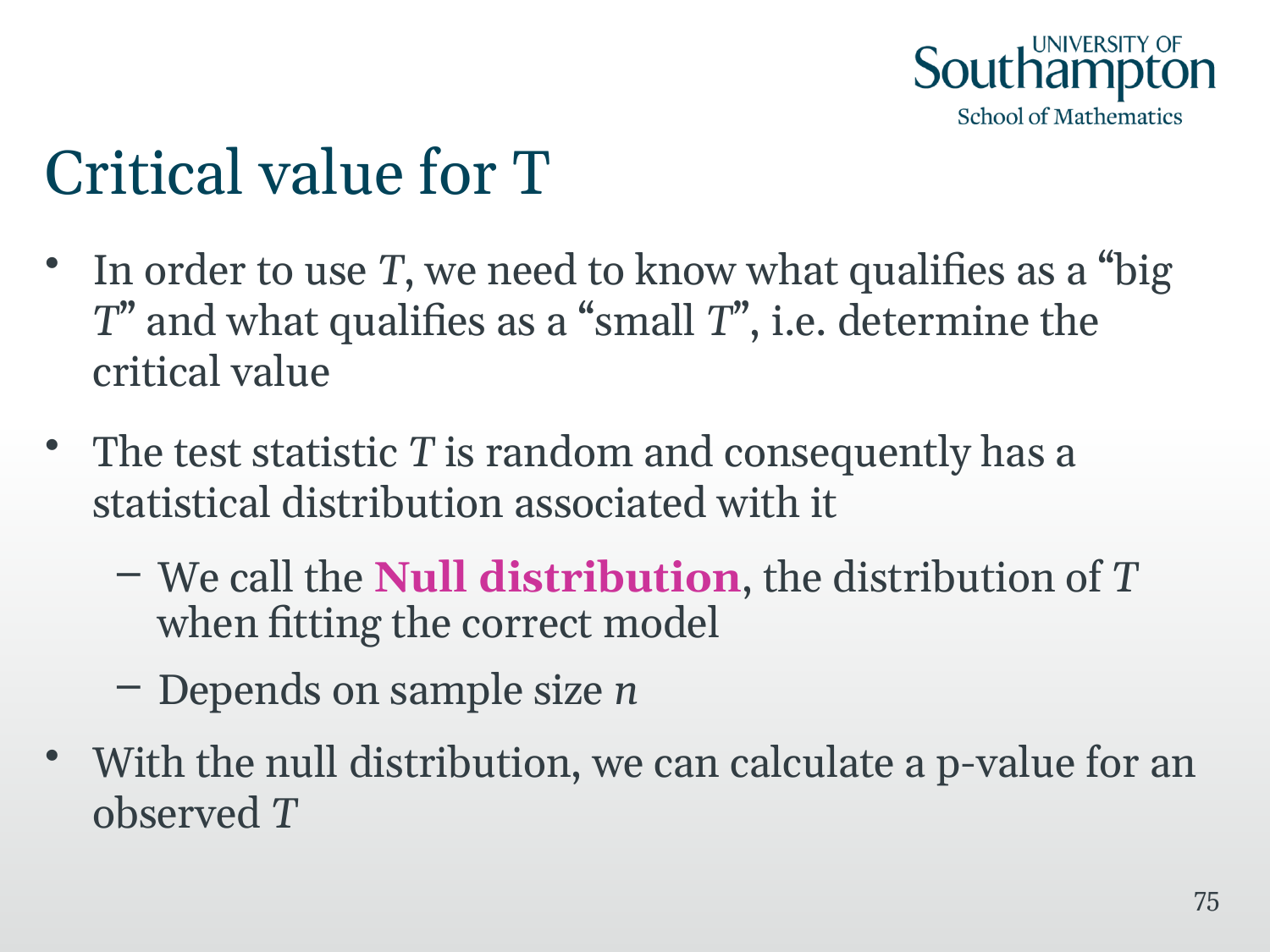

# Critical value for T
In order to use T, we need to know what qualifies as a “big T” and what qualifies as a “small T”, i.e. determine the critical value
The test statistic T is random and consequently has a statistical distribution associated with it
We call the Null distribution, the distribution of T when fitting the correct model
Depends on sample size n
With the null distribution, we can calculate a p-value for an observed T
75